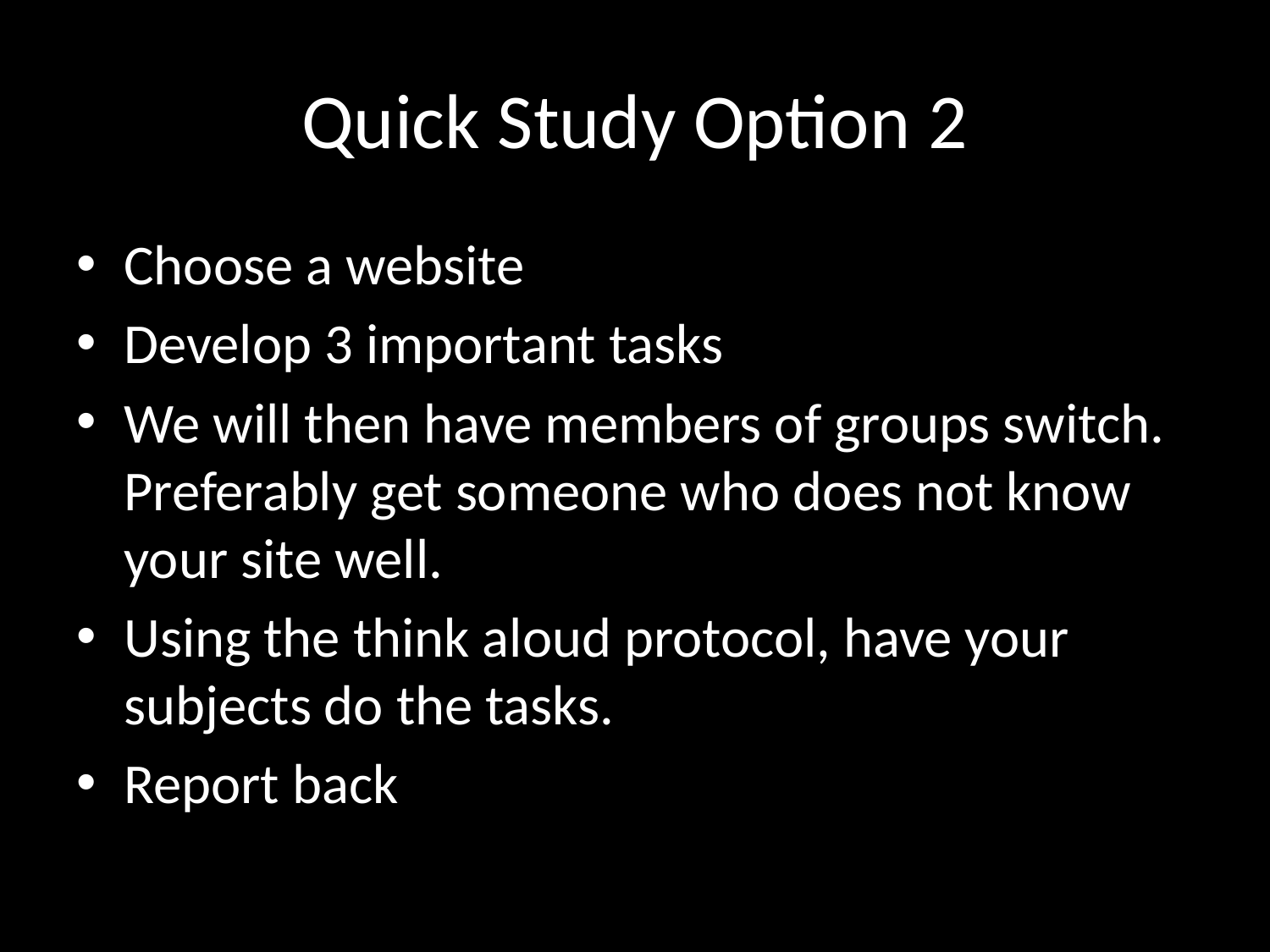

# Quick Study Option 2
Choose a website
Develop 3 important tasks
We will then have members of groups switch. Preferably get someone who does not know your site well.
Using the think aloud protocol, have your subjects do the tasks.
Report back